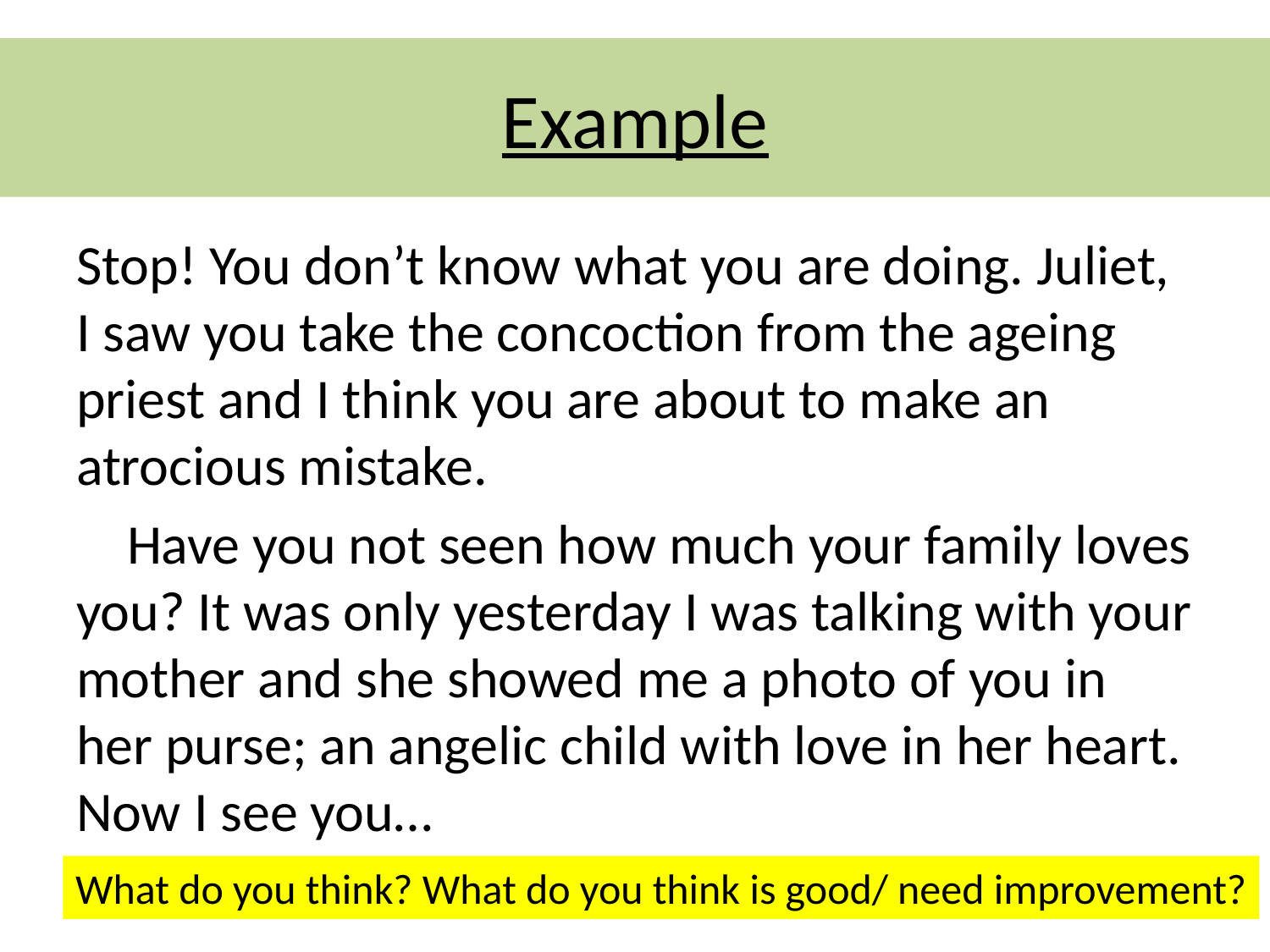

# Example
Stop! You don’t know what you are doing. Juliet, I saw you take the concoction from the ageing priest and I think you are about to make an atrocious mistake.
    Have you not seen how much your family loves you? It was only yesterday I was talking with your mother and she showed me a photo of you in her purse; an angelic child with love in her heart. Now I see you…
What do you think? What do you think is good/ need improvement?